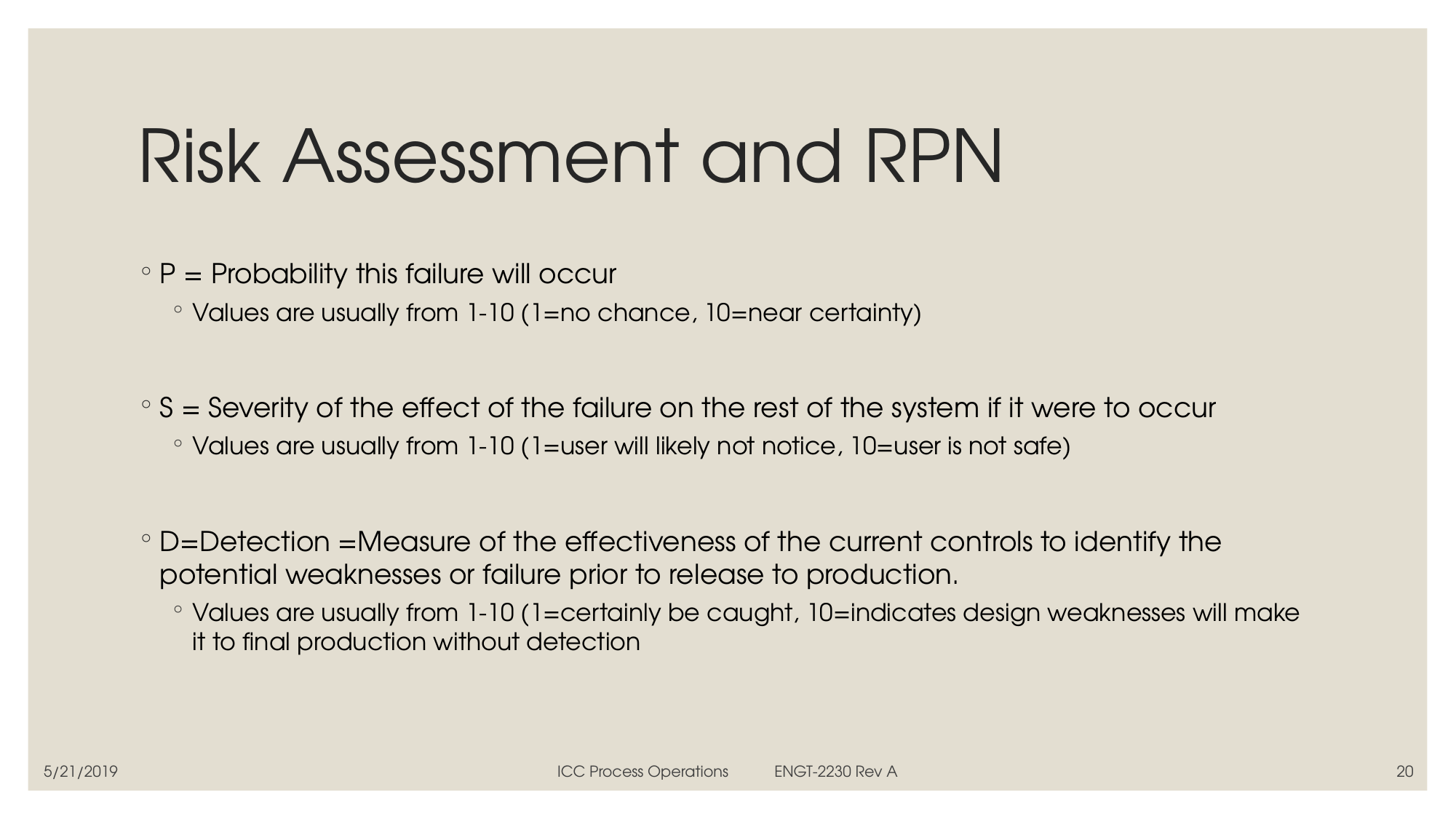

# Risk Assessment and RPN
P = Probability this failure will occur
Values are usually from 1-10 (1=no chance, 10=near certainty)

S = Severity of the effect of the failure on the rest of the system if it were to occur
Values are usually from 1-10 (1=user will likely not notice, 10=user is not safe)

D=Detection =Measure of the effectiveness of the current controls to identify the potential weaknesses or failure prior to release to production.
Values are usually from 1-10 (1=certainly be caught, 10=indicates design weaknesses will make it to final production without detection

5/21/2019
ICC Process Operations           ENGT-2230 Rev A
20